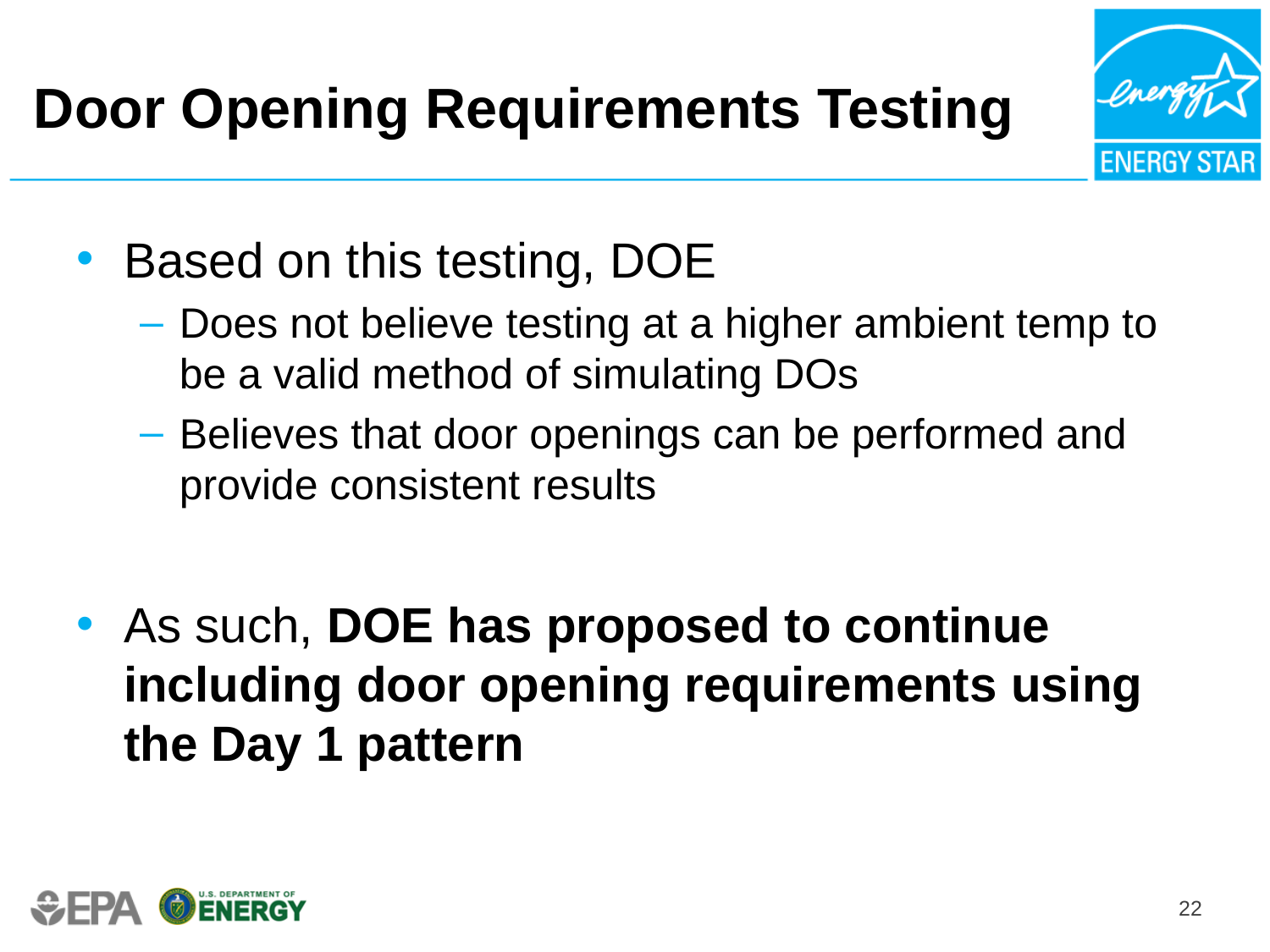

# Door Opening Requirements Testing
Based on this testing, DOE
Does not believe testing at a higher ambient temp to be a valid method of simulating DOs
Believes that door openings can be performed and provide consistent results

As such, DOE has proposed to continue including door opening requirements using the Day 1 pattern